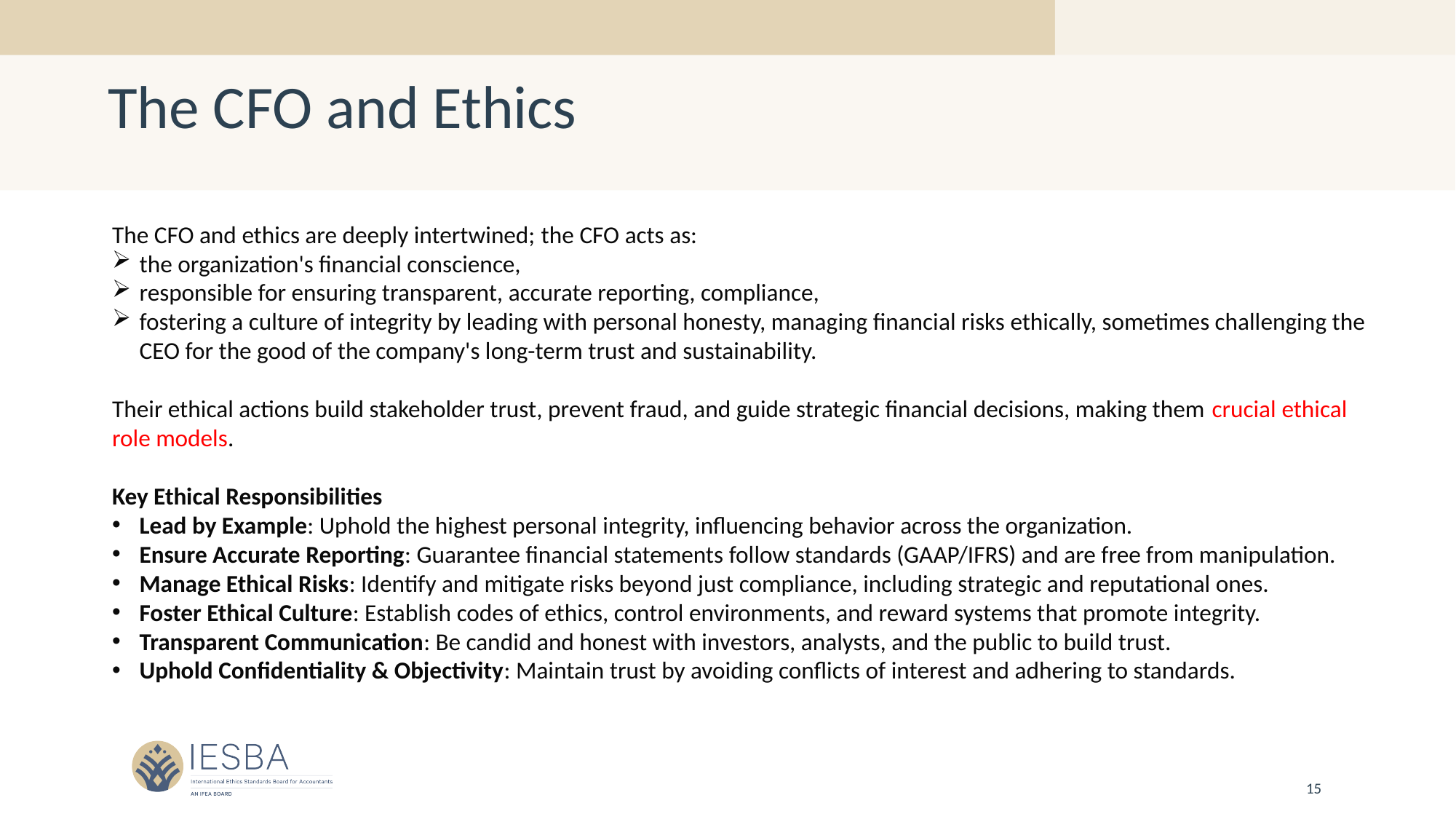

# The CFO and Ethics
The CFO and ethics are deeply intertwined; the CFO acts as:
the organization's financial conscience,
responsible for ensuring transparent, accurate reporting, compliance,
fostering a culture of integrity by leading with personal honesty, managing financial risks ethically, sometimes challenging the CEO for the good of the company's long-term trust and sustainability.

Their ethical actions build stakeholder trust, prevent fraud, and guide strategic financial decisions, making them crucial ethical role models.

Key Ethical Responsibilities
Lead by Example: Uphold the highest personal integrity, influencing behavior across the organization.
Ensure Accurate Reporting: Guarantee financial statements follow standards (GAAP/IFRS) and are free from manipulation.
Manage Ethical Risks: Identify and mitigate risks beyond just compliance, including strategic and reputational ones.
Foster Ethical Culture: Establish codes of ethics, control environments, and reward systems that promote integrity.
Transparent Communication: Be candid and honest with investors, analysts, and the public to build trust.
Uphold Confidentiality & Objectivity: Maintain trust by avoiding conflicts of interest and adhering to standards.
15